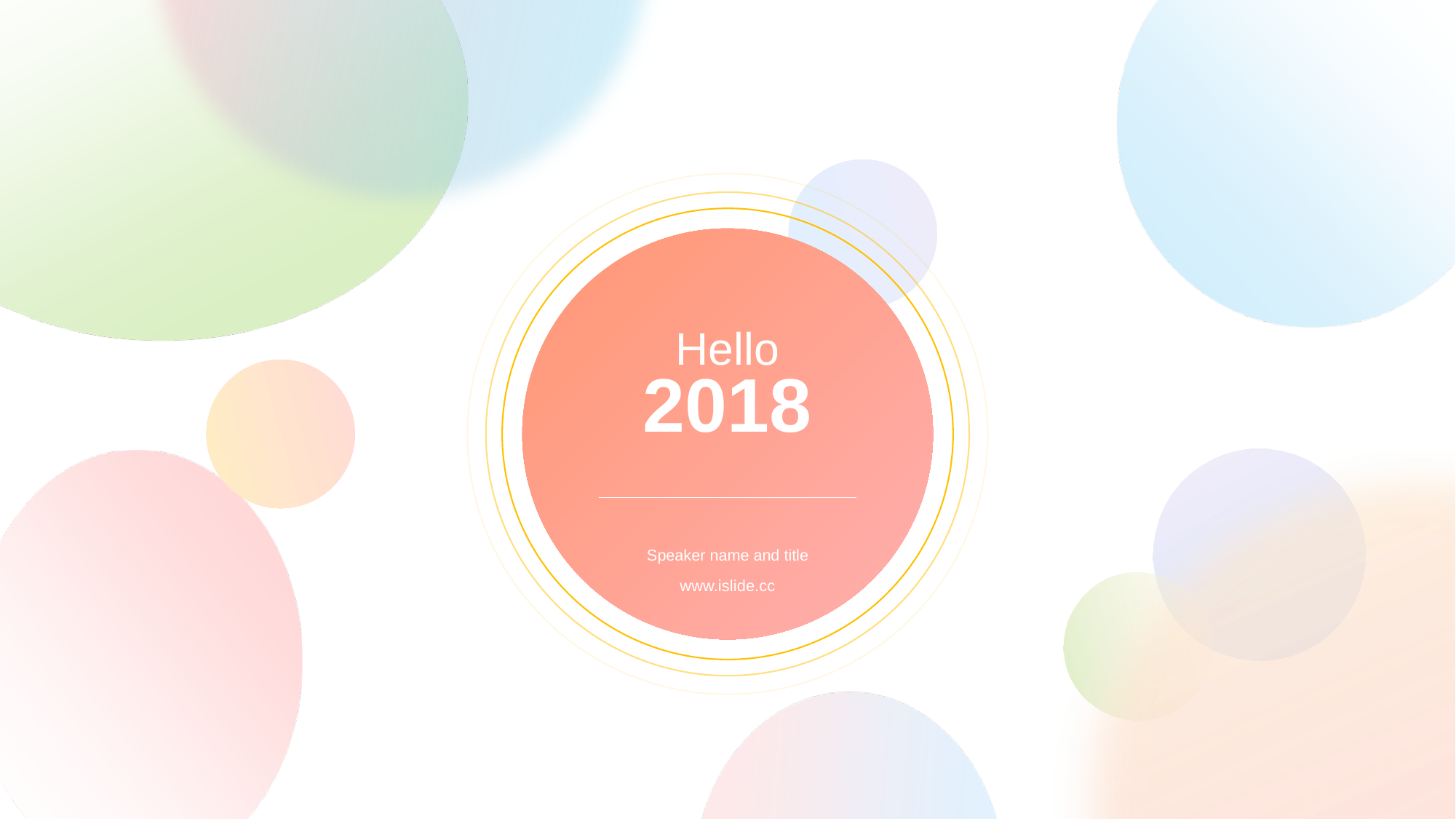

Hello

# 2018

Speaker name and title
www.islide.cc